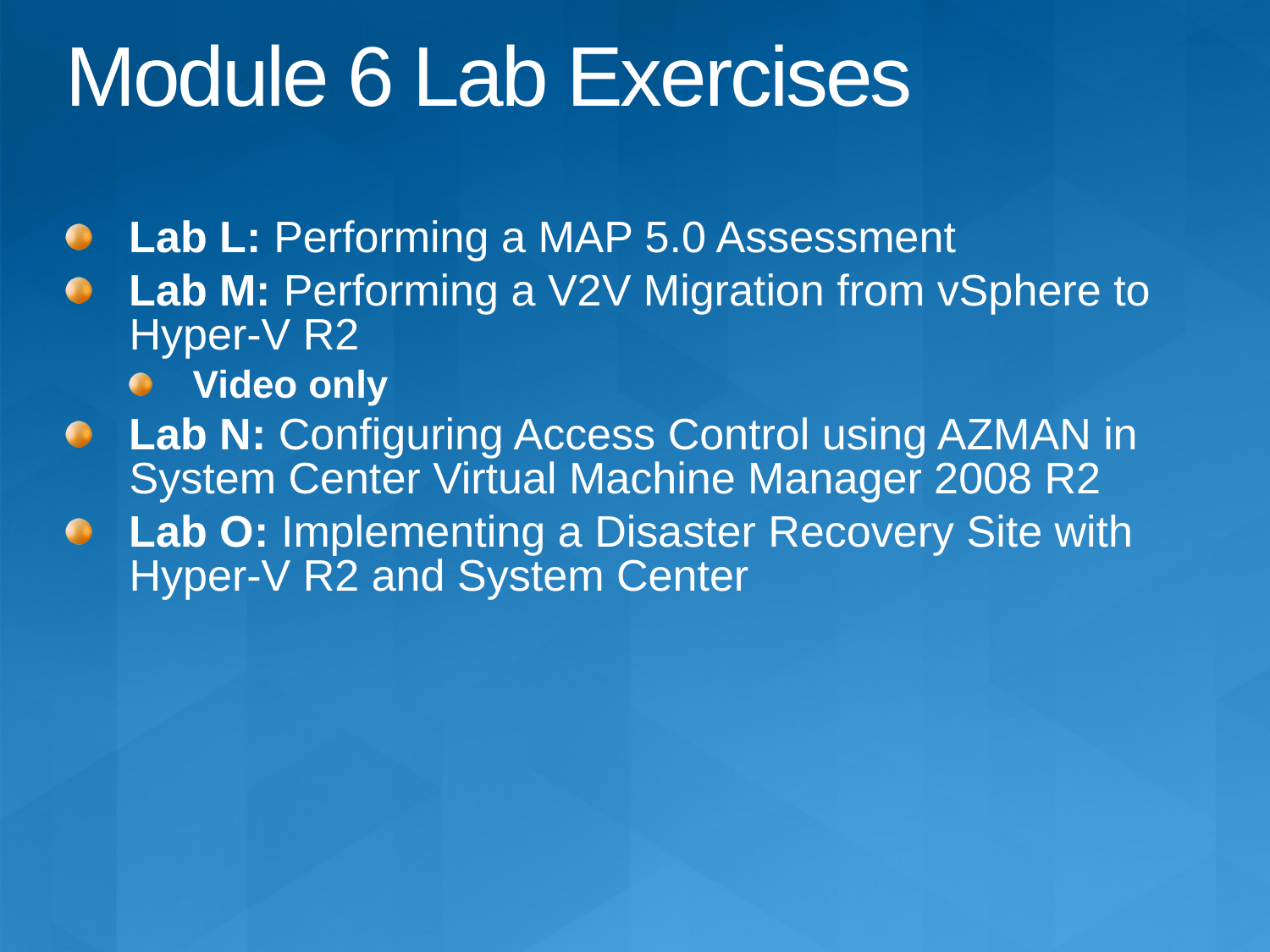

Module 6 Lab Exercises
Lab L: Performing a MAP 5.0 Assessment
Lab M: Performing a V2V Migration from vSphere to Hyper-V R2
Video only
Lab N: Configuring Access Control using AZMAN in System Center Virtual Machine Manager 2008 R2
Lab O: Implementing a Disaster Recovery Site with Hyper-V R2 and System Center